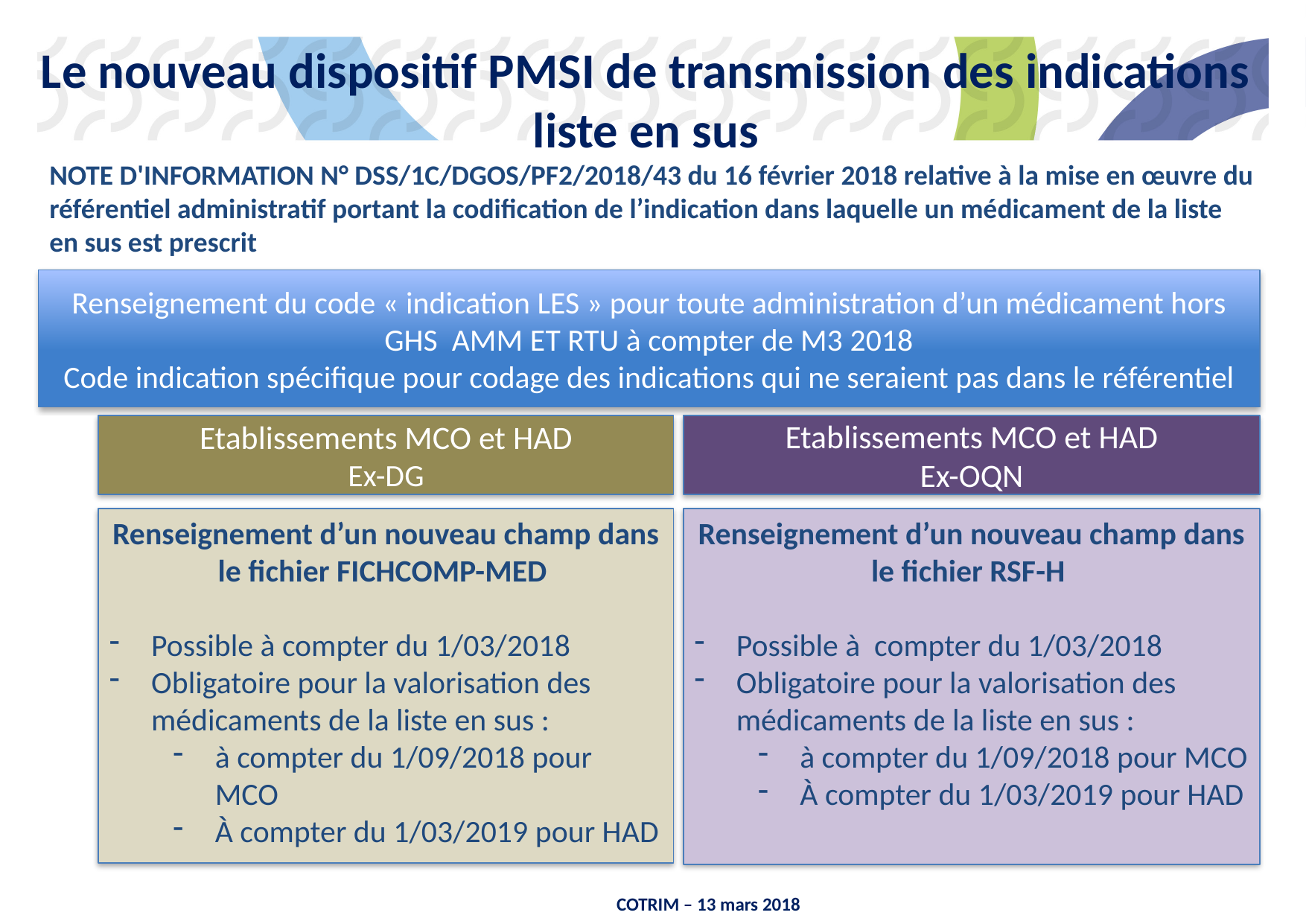

Le nouveau dispositif PMSI de transmission des indications liste en sus
NOTE D'INFORMATION N° DSS/1C/DGOS/PF2/2018/43 du 16 février 2018 relative à la mise en œuvre du référentiel administratif portant la codification de l’indication dans laquelle un médicament de la liste en sus est prescrit

Renseignement du code « indication LES » pour toute administration d’un médicament hors GHS  AMM ET RTU à compter de M3 2018
Code indication spécifique pour codage des indications qui ne seraient pas dans le référentiel
Etablissements MCO et HAD
Ex-DG
Etablissements MCO et HAD
Ex-OQN
Renseignement d’un nouveau champ dans le fichier FICHCOMP-MED

Possible à compter du 1/03/2018
Obligatoire pour la valorisation des médicaments de la liste en sus :
à compter du 1/09/2018 pour MCO
À compter du 1/03/2019 pour HAD
Renseignement d’un nouveau champ dans le fichier RSF-H

Possible à  compter du 1/03/2018
Obligatoire pour la valorisation des médicaments de la liste en sus :
à compter du 1/09/2018 pour MCO
À compter du 1/03/2019 pour HAD